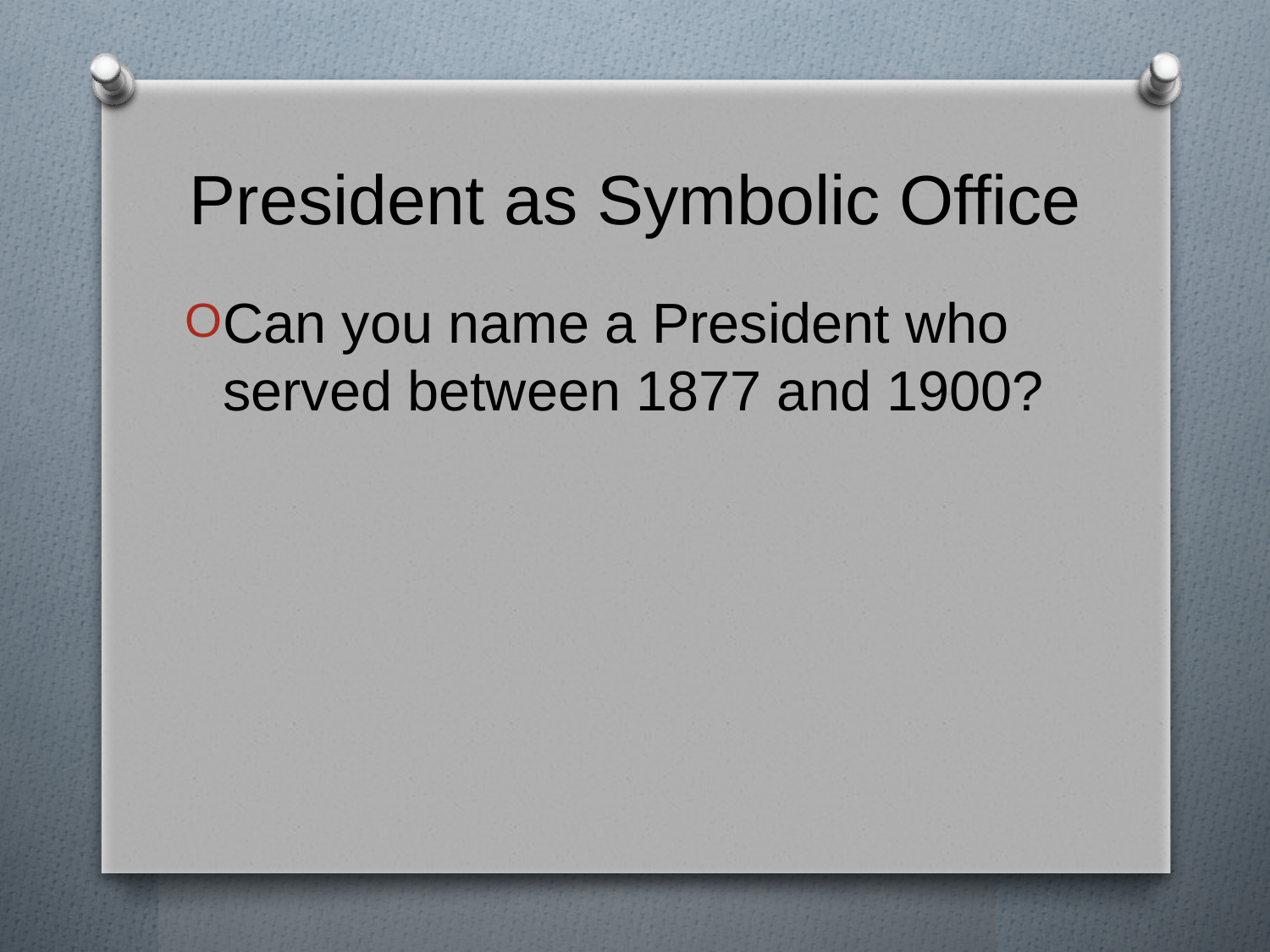

# President as Symbolic Office
Can you name a President who served between 1877 and 1900?